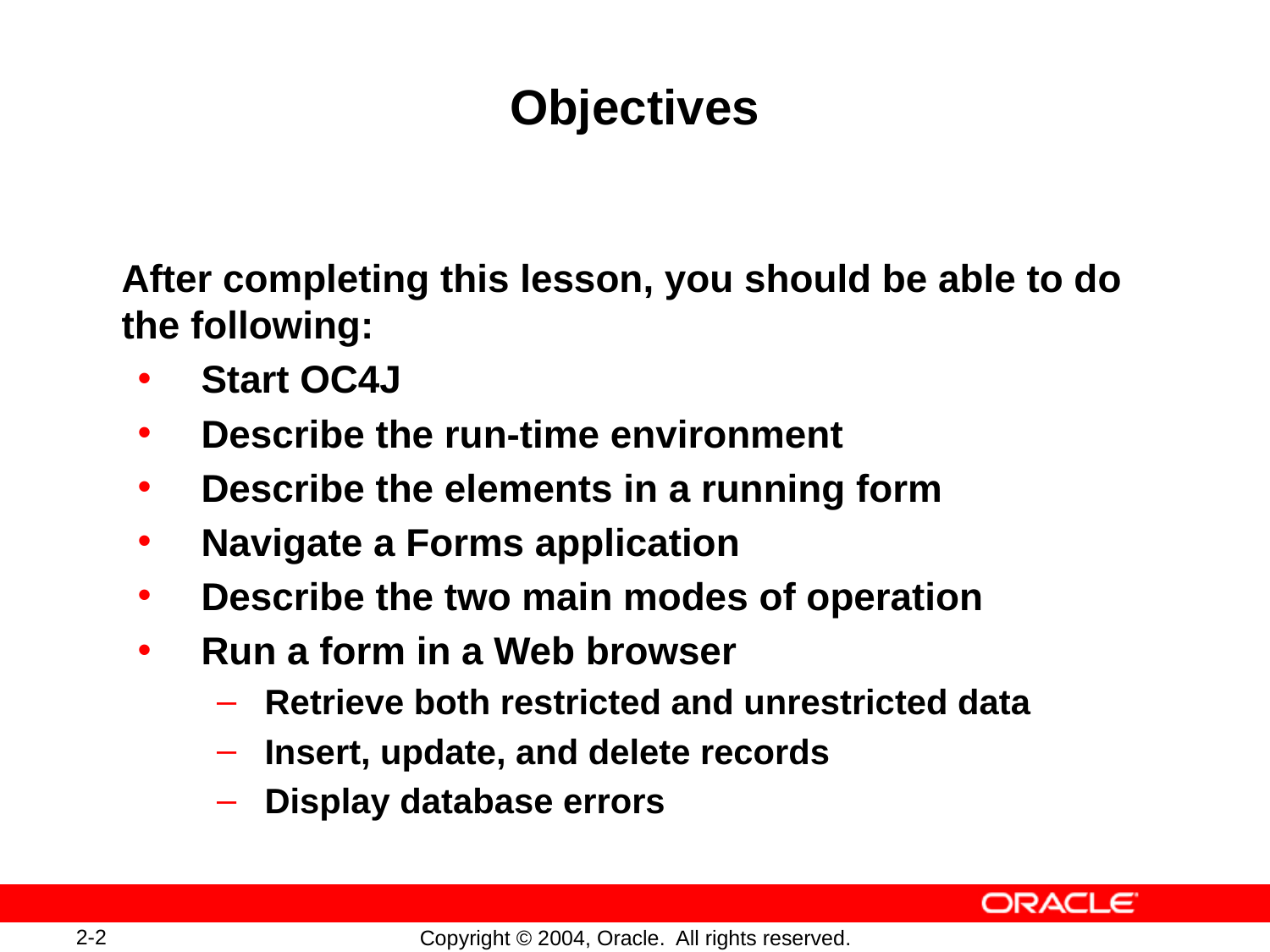

# Objectives
After completing this lesson, you should be able to do the following:
Start OC4J
Describe the run-time environment
Describe the elements in a running form
Navigate a Forms application
Describe the two main modes of operation
Run a form in a Web browser
Retrieve both restricted and unrestricted data
Insert, update, and delete records
Display database errors